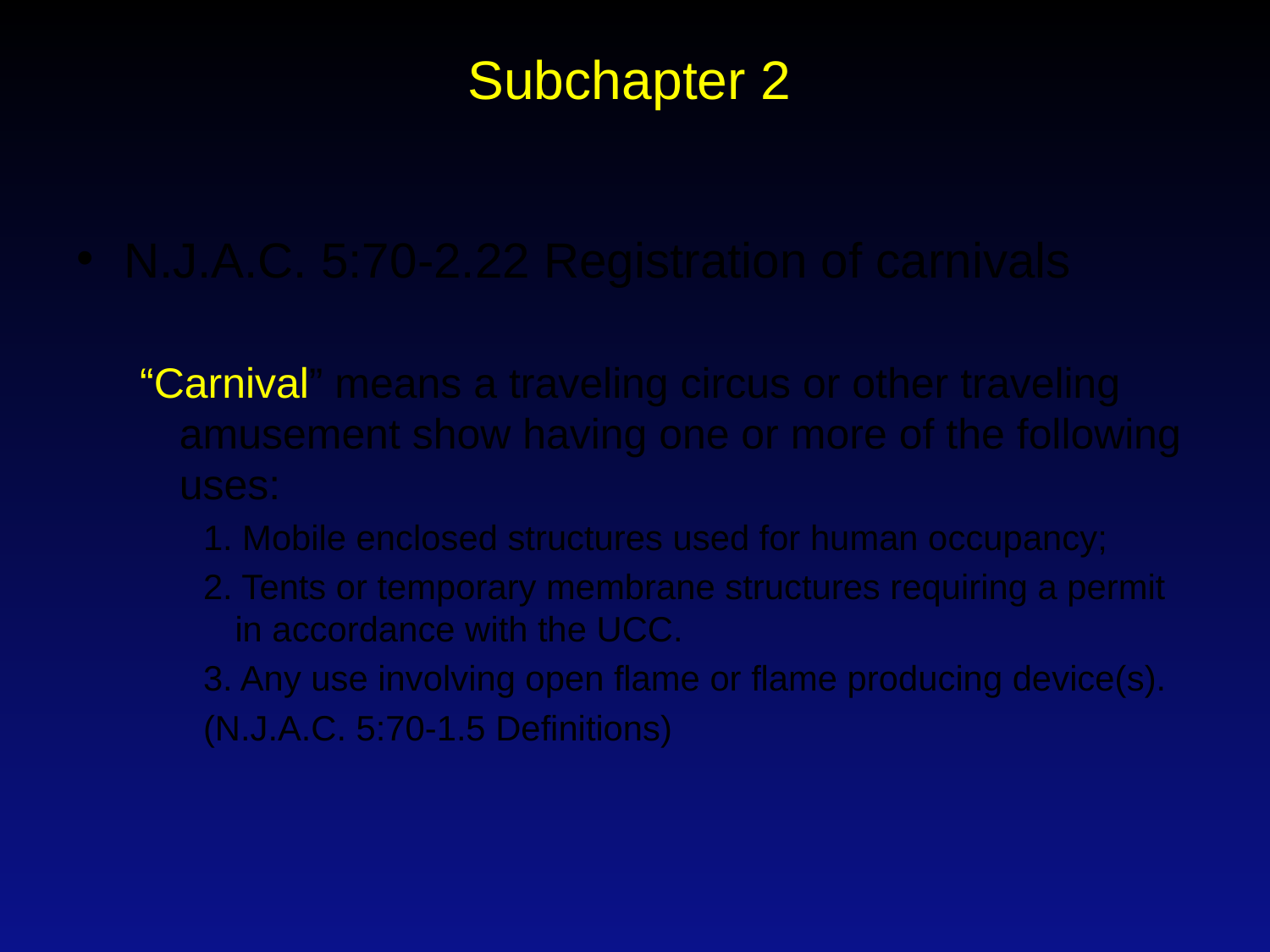

# Subchapter 2
N.J.A.C. 5:70-2.22 Registration of carnivals

“Carnival” means a traveling circus or other traveling amusement show having one or more of the following uses:
1. Mobile enclosed structures used for human occupancy;
2. Tents or temporary membrane structures requiring a permit in accordance with the UCC.
3. Any use involving open flame or flame producing device(s).
(N.J.A.C. 5:70-1.5 Definitions)